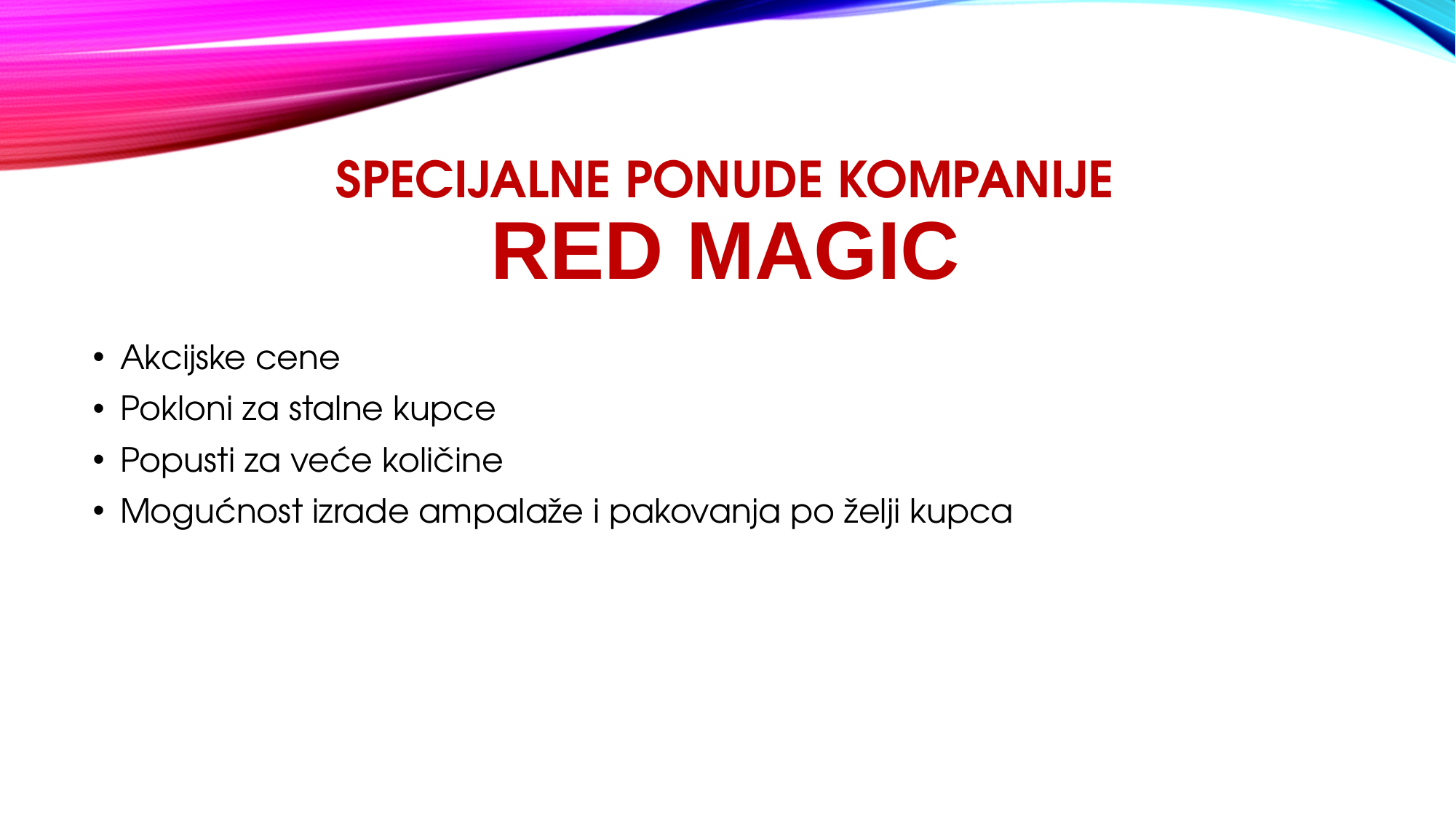

# SPECIJALNE PONUDE KOMPANIJE RED MAGIC
Akcijske cene
Pokloni za stalne kupce
Popusti za veće količine
Mogućnost izrade ampalaže i pakovanja po želji kupca